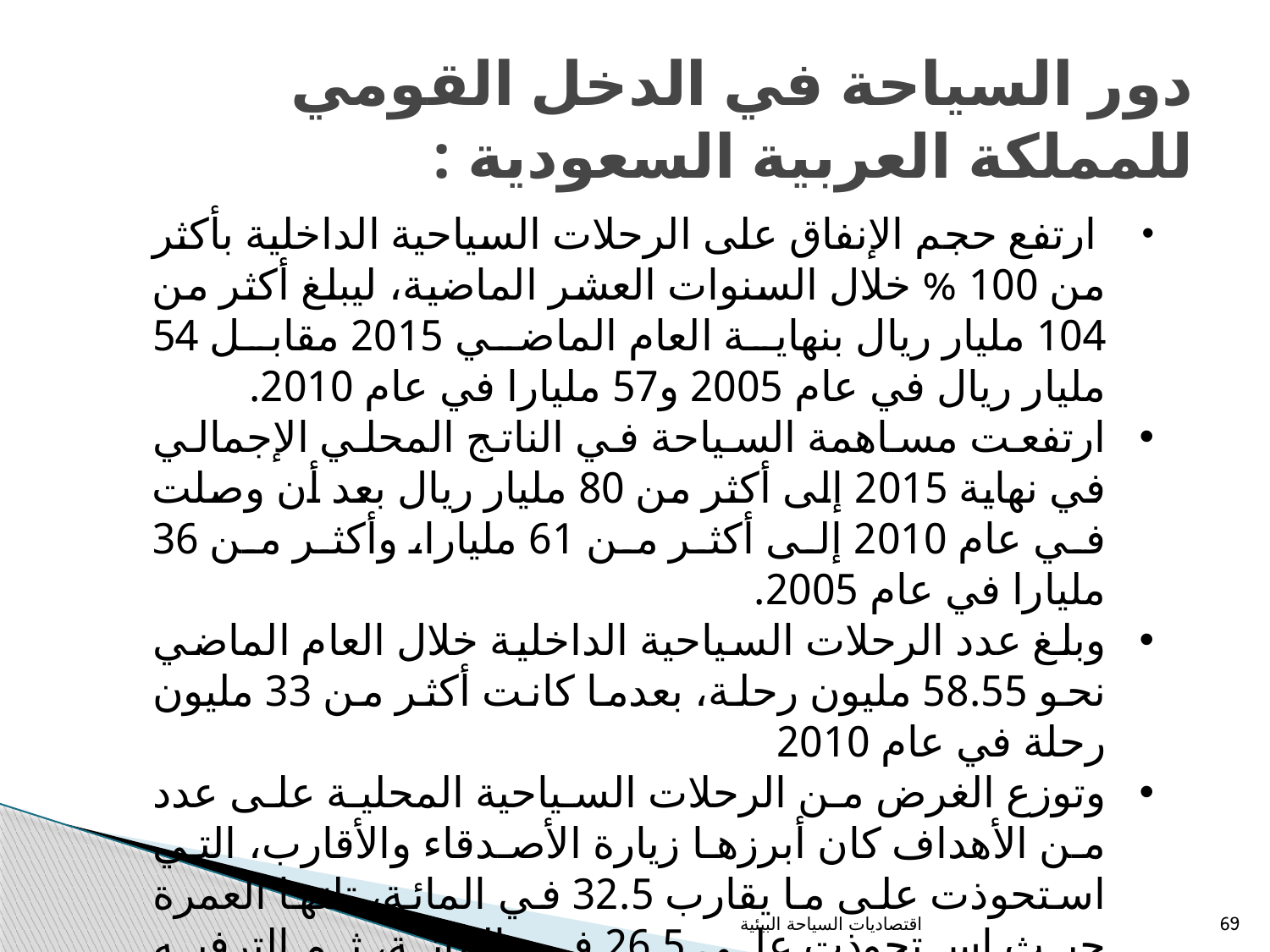

# دور السياحة في الدخل القومي للمملكة العربية السعودية :
 ارتفع حجم الإنفاق على الرحلات السياحية الداخلية بأكثر من 100 % خلال السنوات العشر الماضية، ليبلغ أكثر من 104 مليار ريال بنهاية العام الماضي 2015 مقابل 54 مليار ريال في عام 2005 و57 مليارا في عام 2010.
ارتفعت مساهمة السياحة في الناتج المحلي الإجمالي في نهاية 2015 إلى أكثر من 80 مليار ريال بعد أن وصلت في عام 2010 إلى أكثر من 61 مليارا، وأكثر من 36 مليارا في عام 2005.
وبلغ عدد الرحلات السياحية الداخلية خلال العام الماضي نحو 58.55 مليون رحلة، بعدما كانت أكثر من 33 مليون رحلة في عام 2010
وتوزع الغرض من الرحلات السياحية المحلية على عدد من الأهداف كان أبرزها زيارة الأصدقاء والأقارب، التي استحوذت على ما يقارب 32.5 في المائة، تلتها العمرة حيث استحوذت على 26.5 في المائة، ثم الترفيه والتسلية لغرض السياحة والتي بلغت نسبتها 18.9 في المائة.
اقتصاديات السياحة البيئية
69